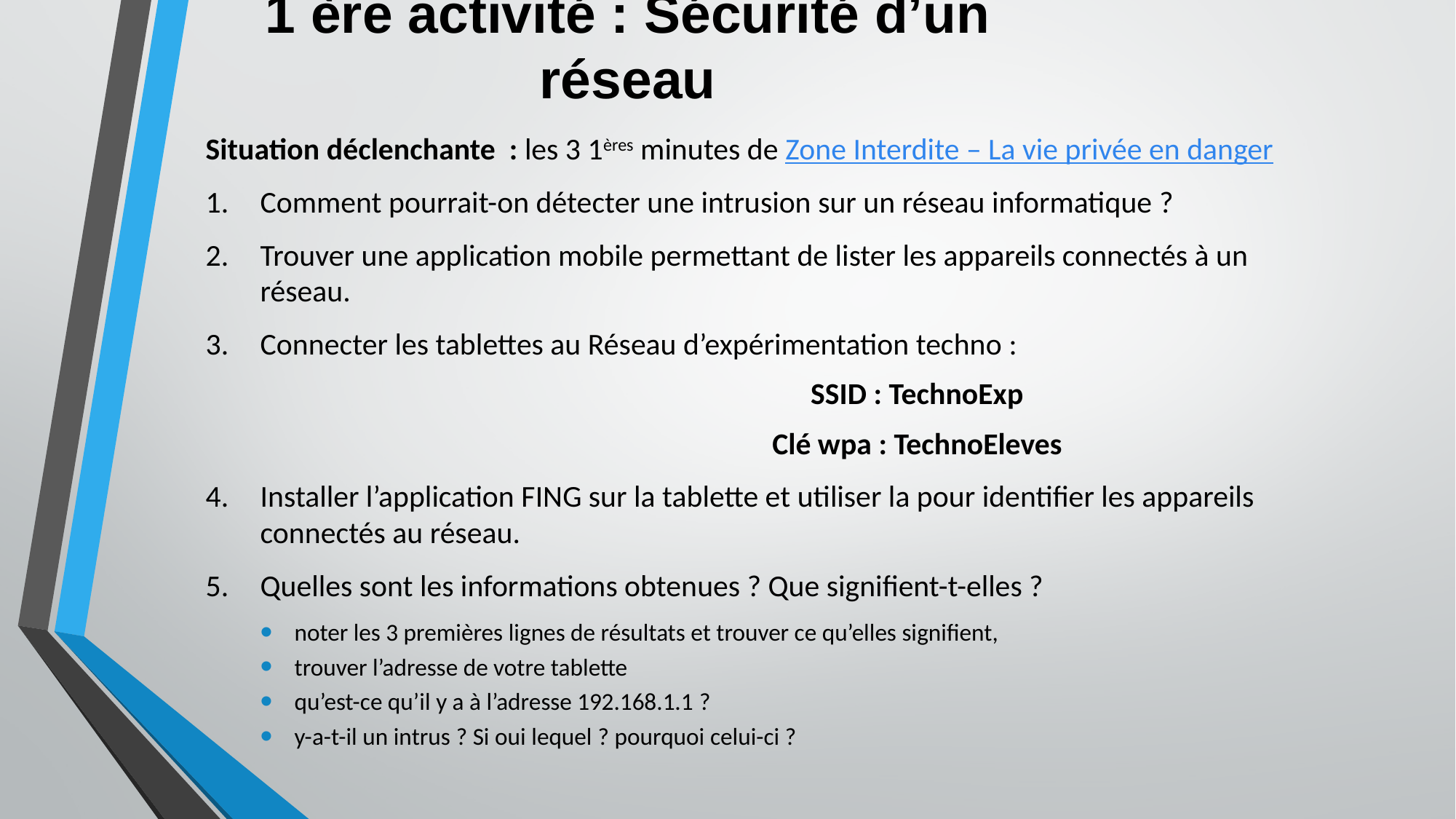

# 1 ère activité : Sécurité d’un réseau

Situation déclenchante  : les 3 1ères minutes de Zone Interdite – La vie privée en danger
Comment pourrait-on détecter une intrusion sur un réseau informatique ?
Trouver une application mobile permettant de lister les appareils connectés à un réseau.
Connecter les tablettes au Réseau d’expérimentation techno :
SSID : TechnoExp
Clé wpa : TechnoEleves
Installer l’application FING sur la tablette et utiliser la pour identifier les appareils connectés au réseau.
Quelles sont les informations obtenues ? Que signifient-t-elles ?
noter les 3 premières lignes de résultats et trouver ce qu’elles signifient,
trouver l’adresse de votre tablette
qu’est-ce qu’il y a à l’adresse 192.168.1.1 ?
y-a-t-il un intrus ? Si oui lequel ? pourquoi celui-ci ?